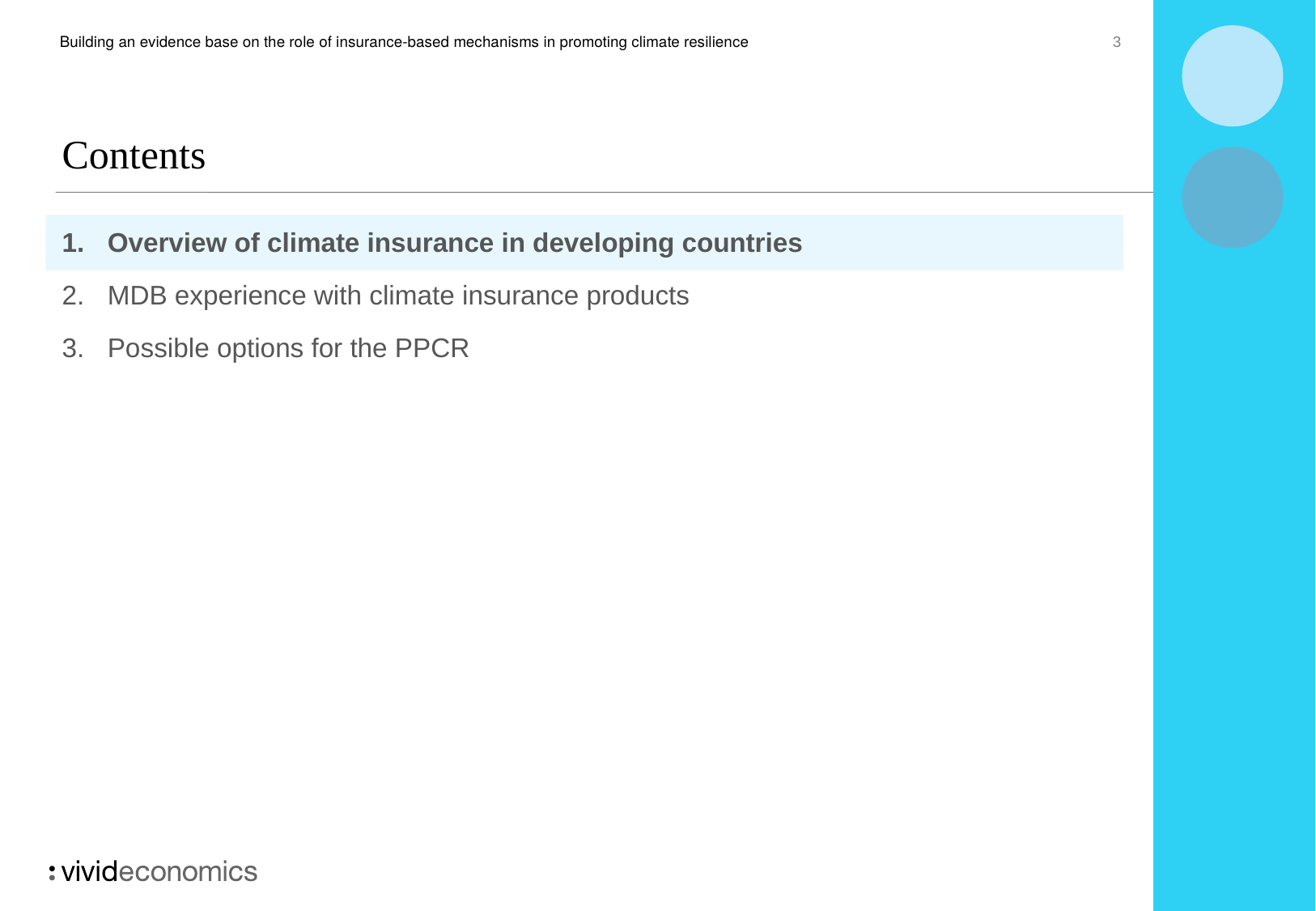

3
Building an evidence base on the role of insurance-based mechanisms in promoting climate resilience
# Contents

Overview of climate insurance in developing countries
MDB experience with climate insurance products
Possible options for the PPCR